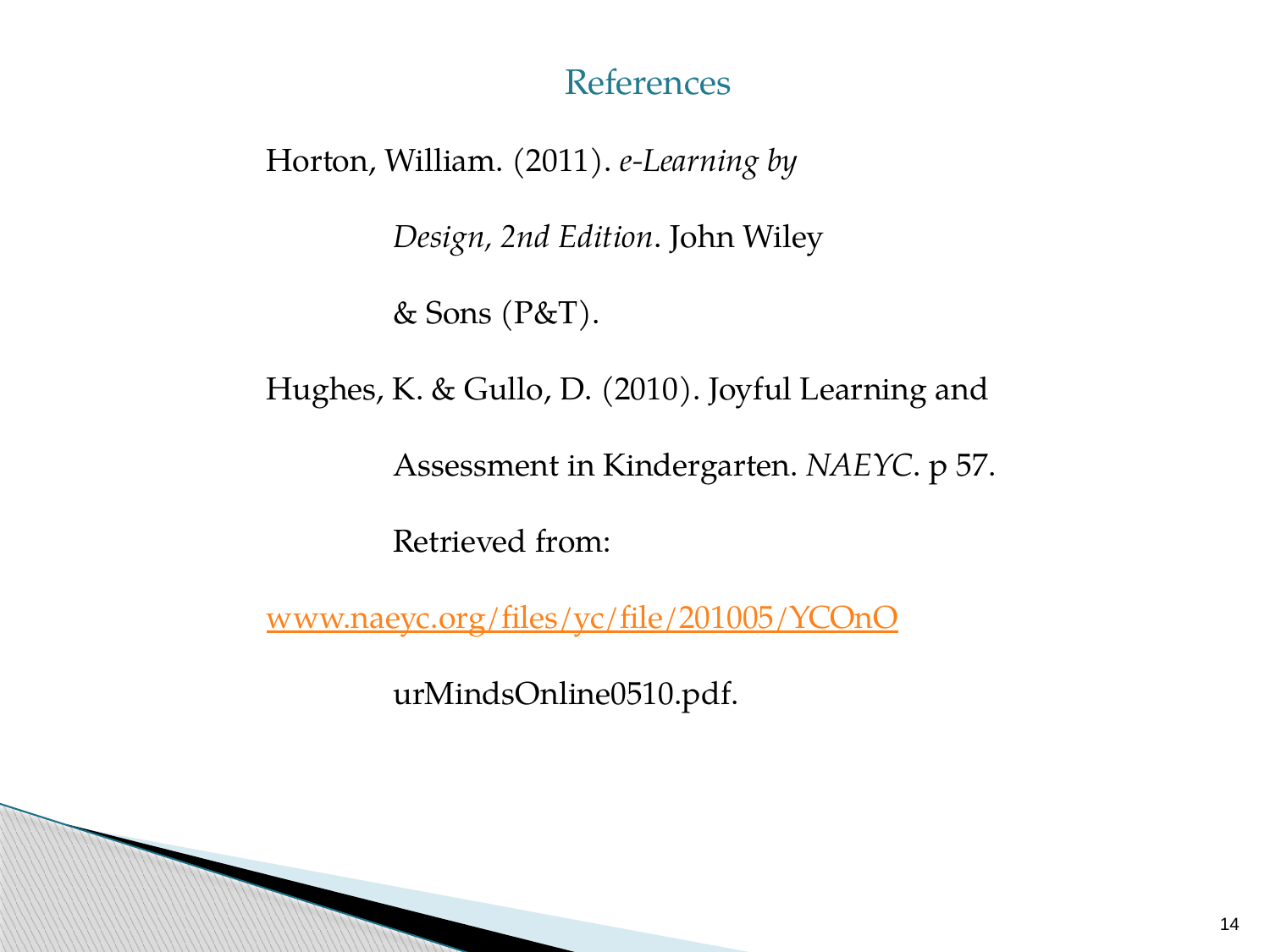

References

Horton, William. (2011). e-Learning by

	Design, 2nd Edition. John Wiley

	& Sons (P&T).

Hughes, K. & Gullo, D. (2010). Joyful Learning and

	Assessment in Kindergarten. NAEYC. p 57.

	Retrieved from:

	www.naeyc.org/files/yc/file/201005/YCOnO

	urMindsOnline0510.pdf.

14